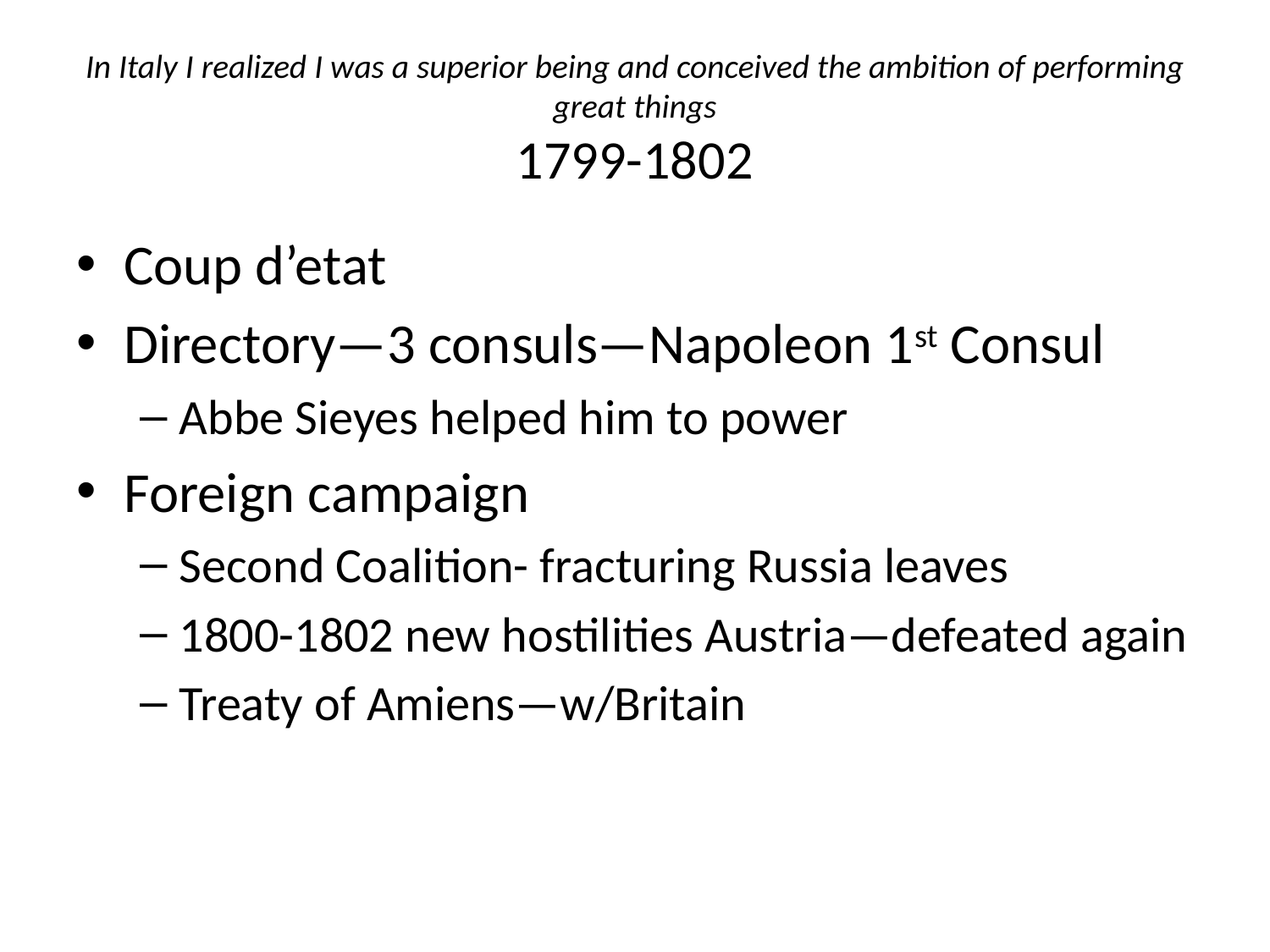

# In Italy I realized I was a superior being and conceived the ambition of performing great things 1799-1802
Coup d’etat
Directory—3 consuls—Napoleon 1st Consul
Abbe Sieyes helped him to power
Foreign campaign
Second Coalition- fracturing Russia leaves
1800-1802 new hostilities Austria—defeated again
Treaty of Amiens—w/Britain